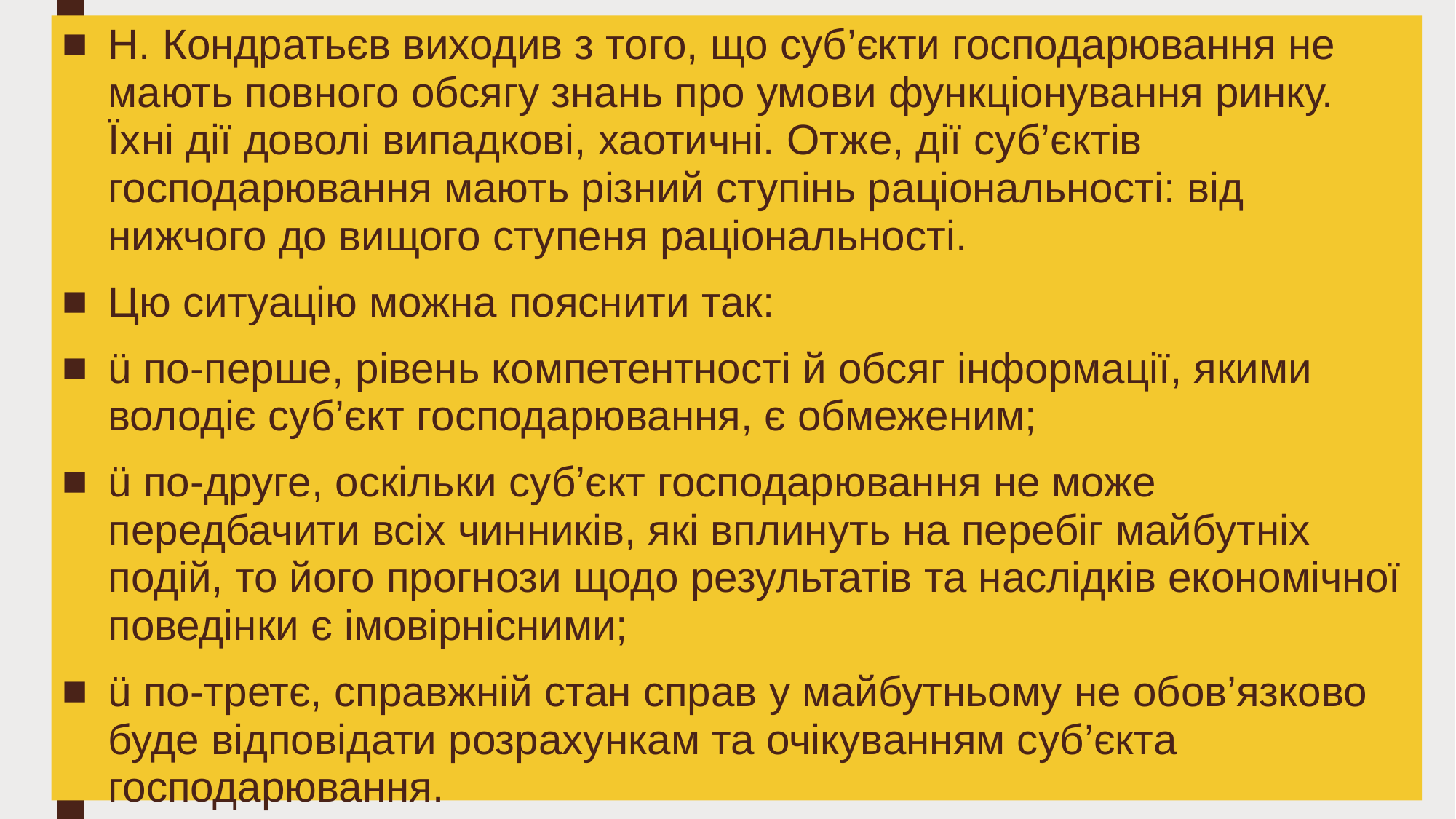

Н. Кондратьєв виходив з того, що суб’єкти господарювання не мають повного обсягу знань про умови функціонування ринку. Їхні дії доволі випадкові, хаотичні. Отже, дії суб’єктів господарювання мають різний ступінь раціональності: від нижчого до вищого ступеня раціональності.
Цю ситуацію можна пояснити так:
ü по-перше, рівень компетентності й обсяг інформації, якими володіє суб’єкт господарювання, є обмеженим;
ü по-друге, оскільки суб’єкт господарювання не може передбачити всіх чинників, які вплинуть на перебіг майбутніх подій, то його прогнози щодо результатів та наслідків економічної поведінки є імовірнісними;
ü по-третє, справжній стан справ у майбутньому не обов’язково буде відповідати розрахункам та очікуванням суб’єкта господарювання.